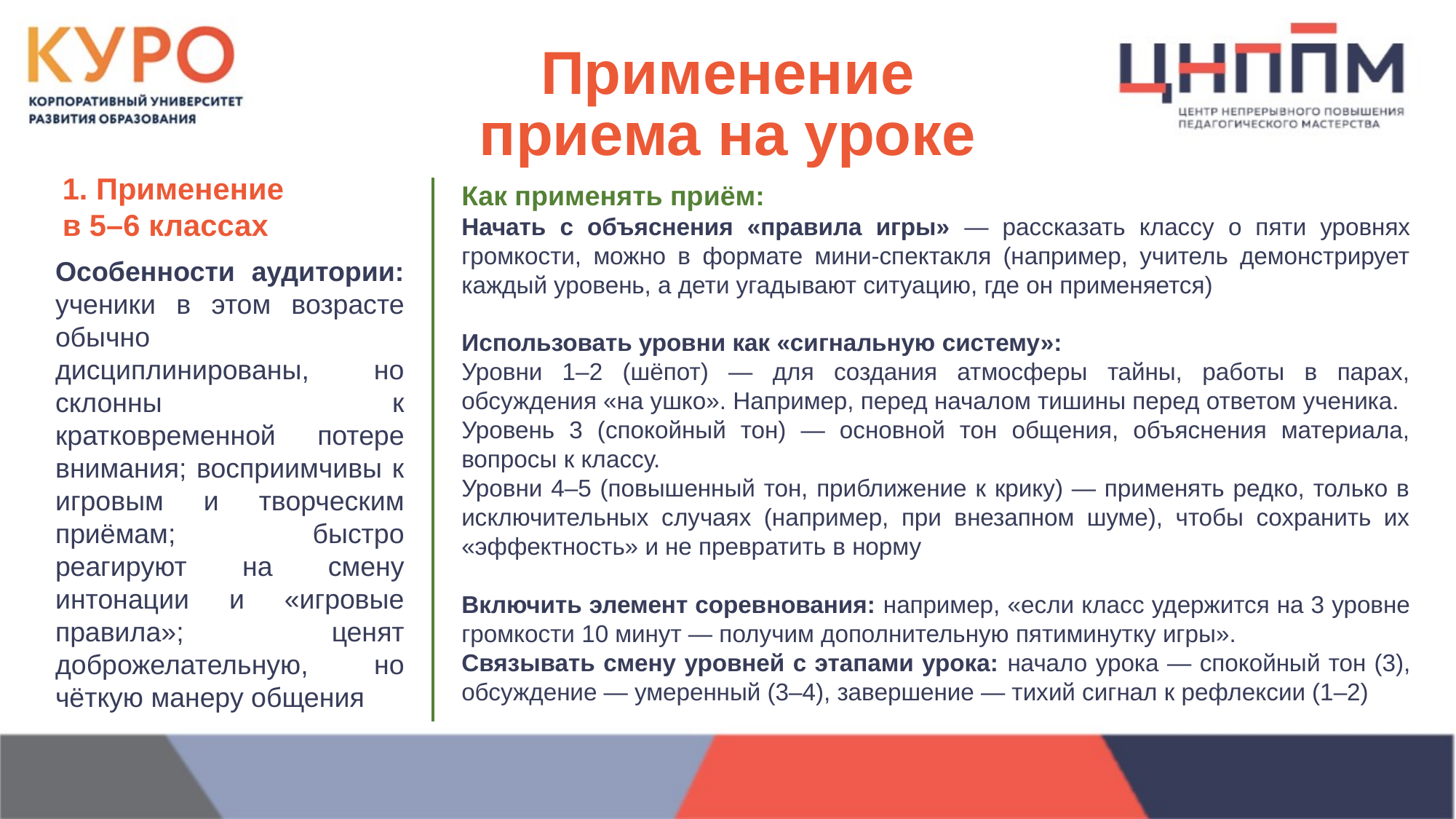

# Применение приема на уроке
1. Применение в 5–6 классах
Как применять приём:
Начать с объяснения «правила игры» — рассказать классу о пяти уровнях громкости, можно в формате мини-спектакля (например, учитель демонстрирует каждый уровень, а дети угадывают ситуацию, где он применяется)

Использовать уровни как «сигнальную систему»:
Уровни 1–2 (шёпот) — для создания атмосферы тайны, работы в парах, обсуждения «на ушко». Например, перед началом тишины перед ответом ученика.
Уровень 3 (спокойный тон) — основной тон общения, объяснения материала, вопросы к классу.
Уровни 4–5 (повышенный тон, приближение к крику) — применять редко, только в исключительных случаях (например, при внезапном шуме), чтобы сохранить их «эффектность» и не превратить в норму

Включить элемент соревнования: например, «если класс удержится на 3 уровне громкости 10 минут — получим дополнительную пятиминутку игры».
Связывать смену уровней с этапами урока: начало урока — спокойный тон (3), обсуждение — умеренный (3–4), завершение — тихий сигнал к рефлексии (1–2)
Особенности аудитории: ученики в этом возрасте обычно дисциплинированы, но склонны к кратковременной потере внимания; восприимчивы к игровым и творческим приёмам; быстро реагируют на смену интонации и «игровые правила»; ценят доброжелательную, но чёткую манеру общения